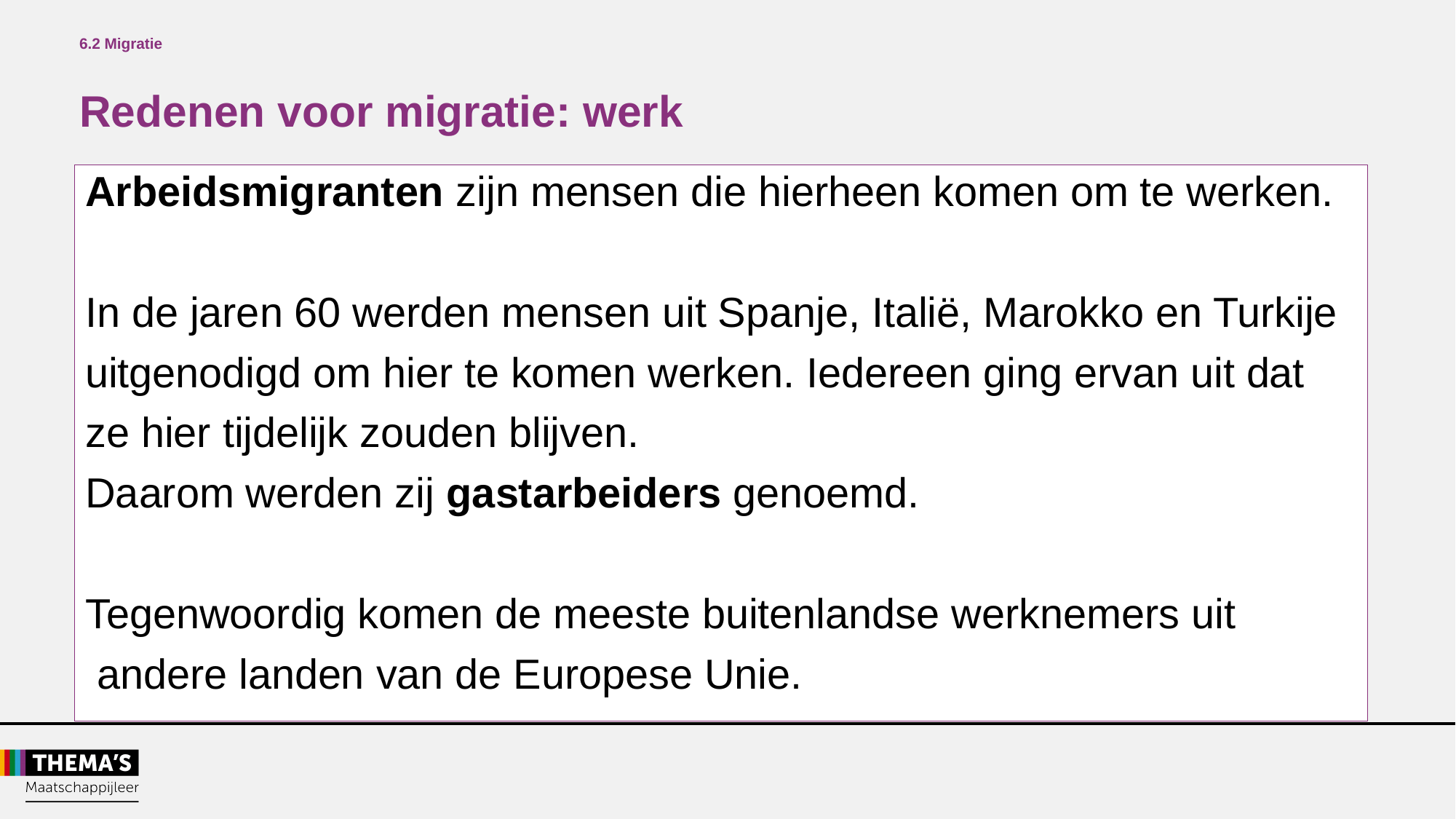

6.2 Migratie
Redenen voor migratie: werk
Arbeidsmigranten zijn mensen die hierheen komen om te werken.

In de jaren 60 werden mensen uit Spanje, Italië, Marokko en Turkije
uitgenodigd om hier te komen werken. Iedereen ging ervan uit dat
ze hier tijdelijk zouden blijven.
Daarom werden zij gastarbeiders genoemd.

Tegenwoordig komen de meeste buitenlandse werknemers uit
 andere landen van de Europese Unie.